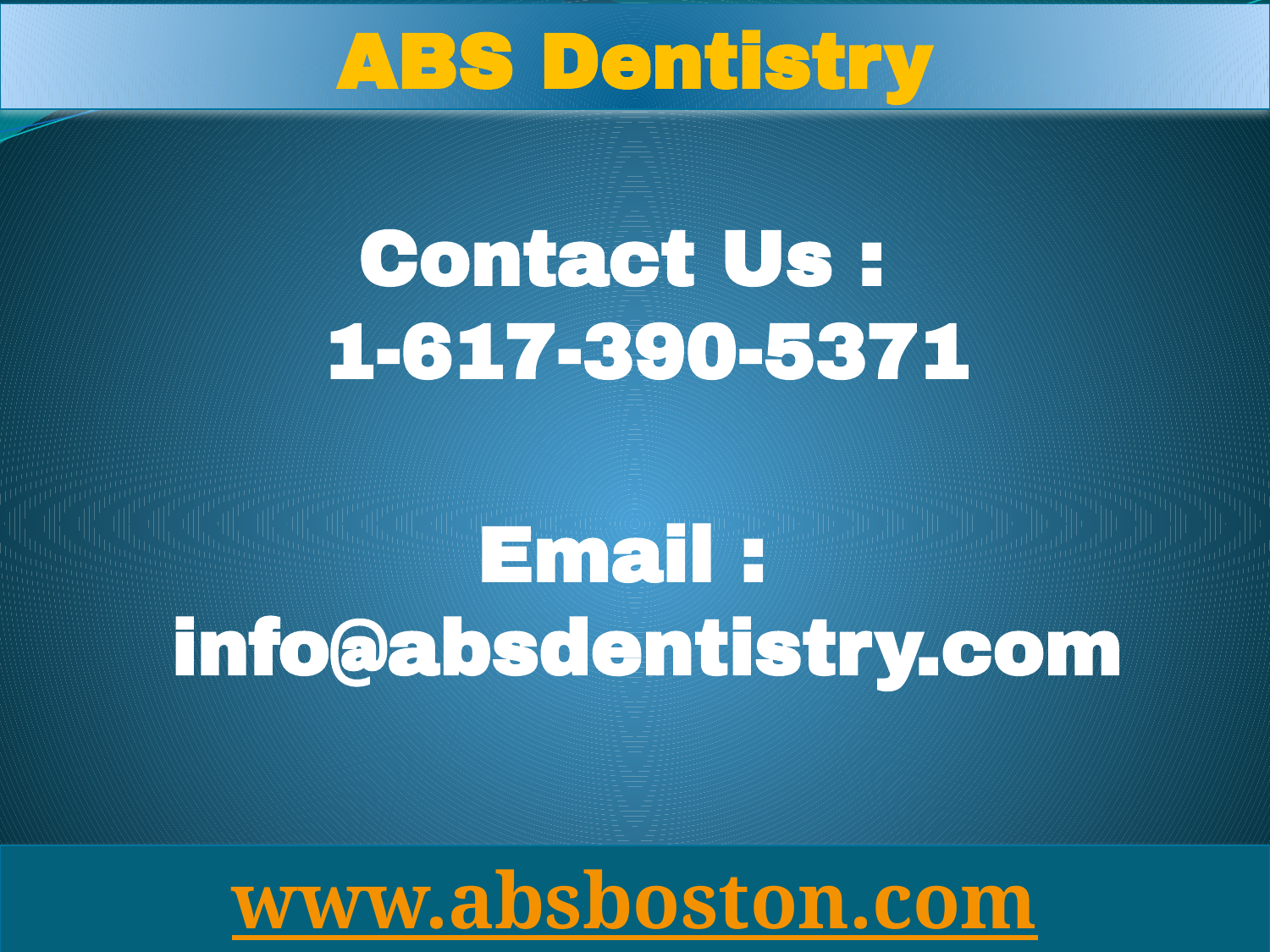

ABS Dentistry
Contact Us :
 1-617-390-5371
Email :
 info@absdentistry.com
www.absboston.com